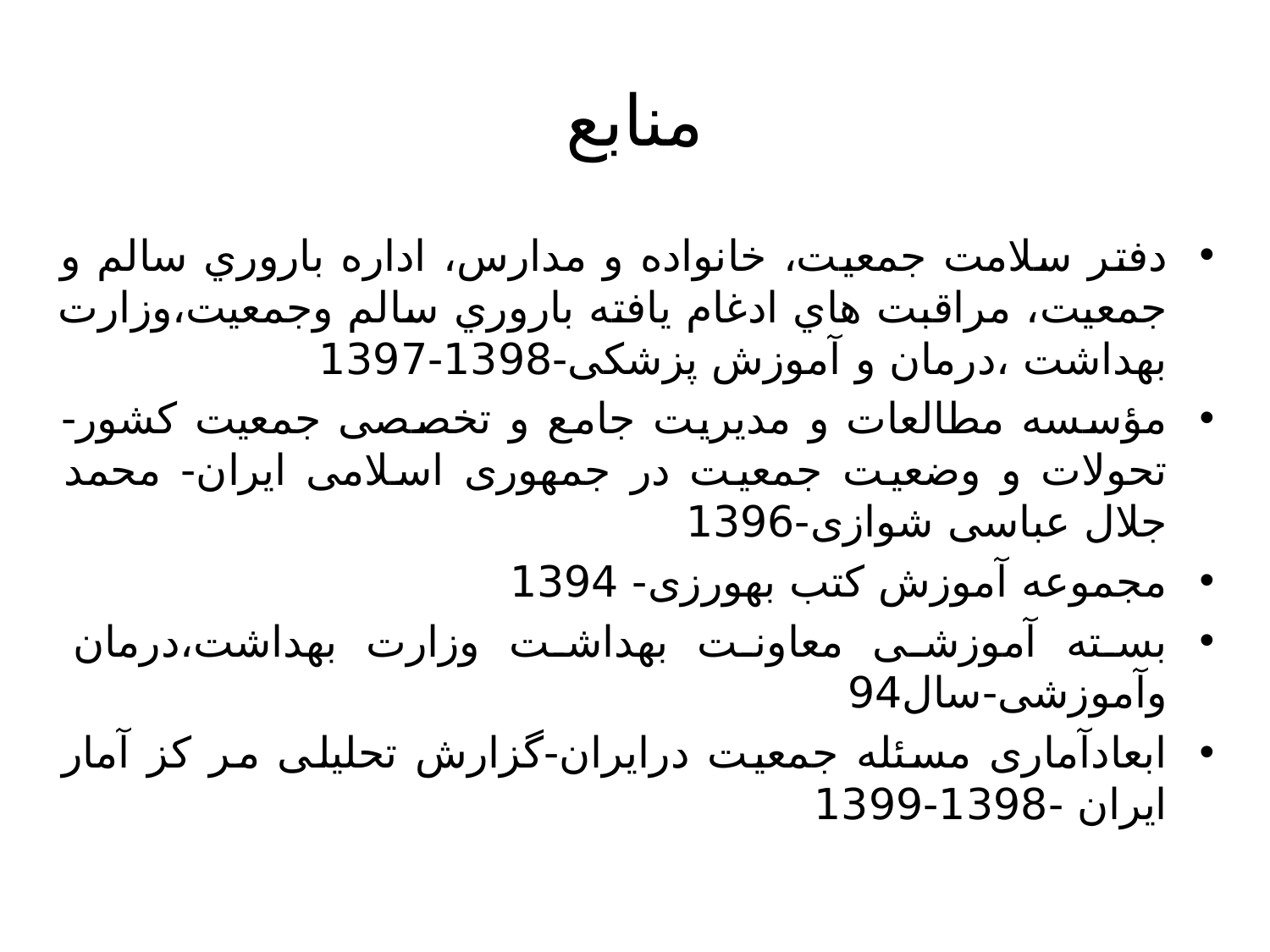

# منابع
دفتر سلامت جمعیت، خانواده و مدارس، اداره باروري سالم و جمعیت، مراقبت هاي ادغام یافته باروري سالم وجمعیت،وزارت بهداشت ،درمان و آموزش پزشکی-1398-1397
مؤسسه مطالعات و مدیریت جامع و تخصصی جمعیت کشور- تحولات و وضعیت جمعیت در جمهوری اسلامی ایران- محمد جلال عباسی شوازی-1396
مجموعه آموزش کتب بهورزی- 1394
بسته آموزشی معاونت بهداشت وزارت بهداشت،درمان وآموزشی-سال94
ابعادآماری مسئله جمعیت درایران-گزارش تحلیلی مر کز آمار ایران -1398-1399